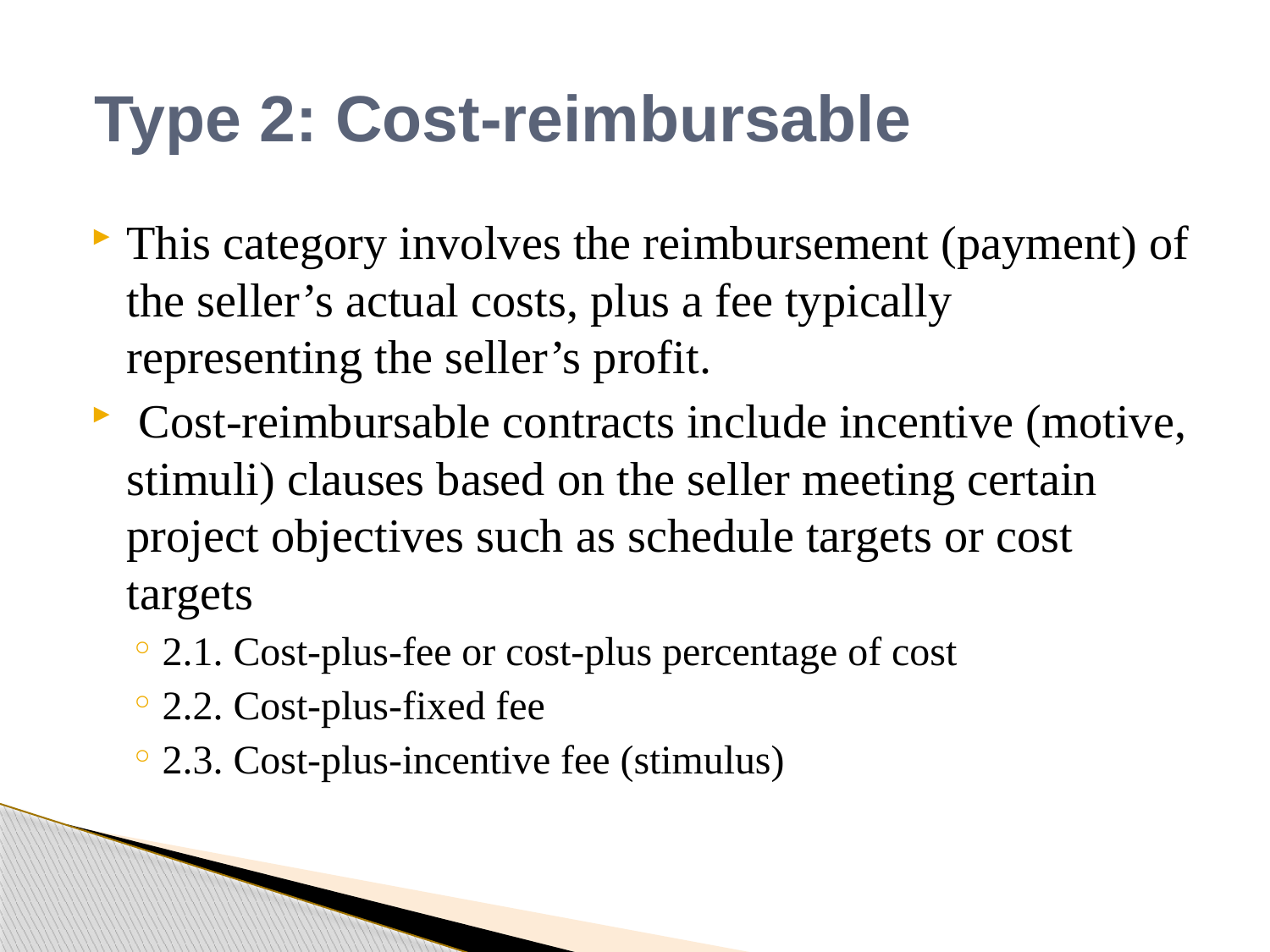

# Type 2: Cost-reimbursable
This category involves the reimbursement (payment) of the seller’s actual costs, plus a fee typically representing the seller’s profit.
 Cost-reimbursable contracts include incentive (motive, stimuli) clauses based on the seller meeting certain project objectives such as schedule targets or cost targets
2.1. Cost-plus-fee or cost-plus percentage of cost
2.2. Cost-plus-fixed fee
2.3. Cost-plus-incentive fee (stimulus)